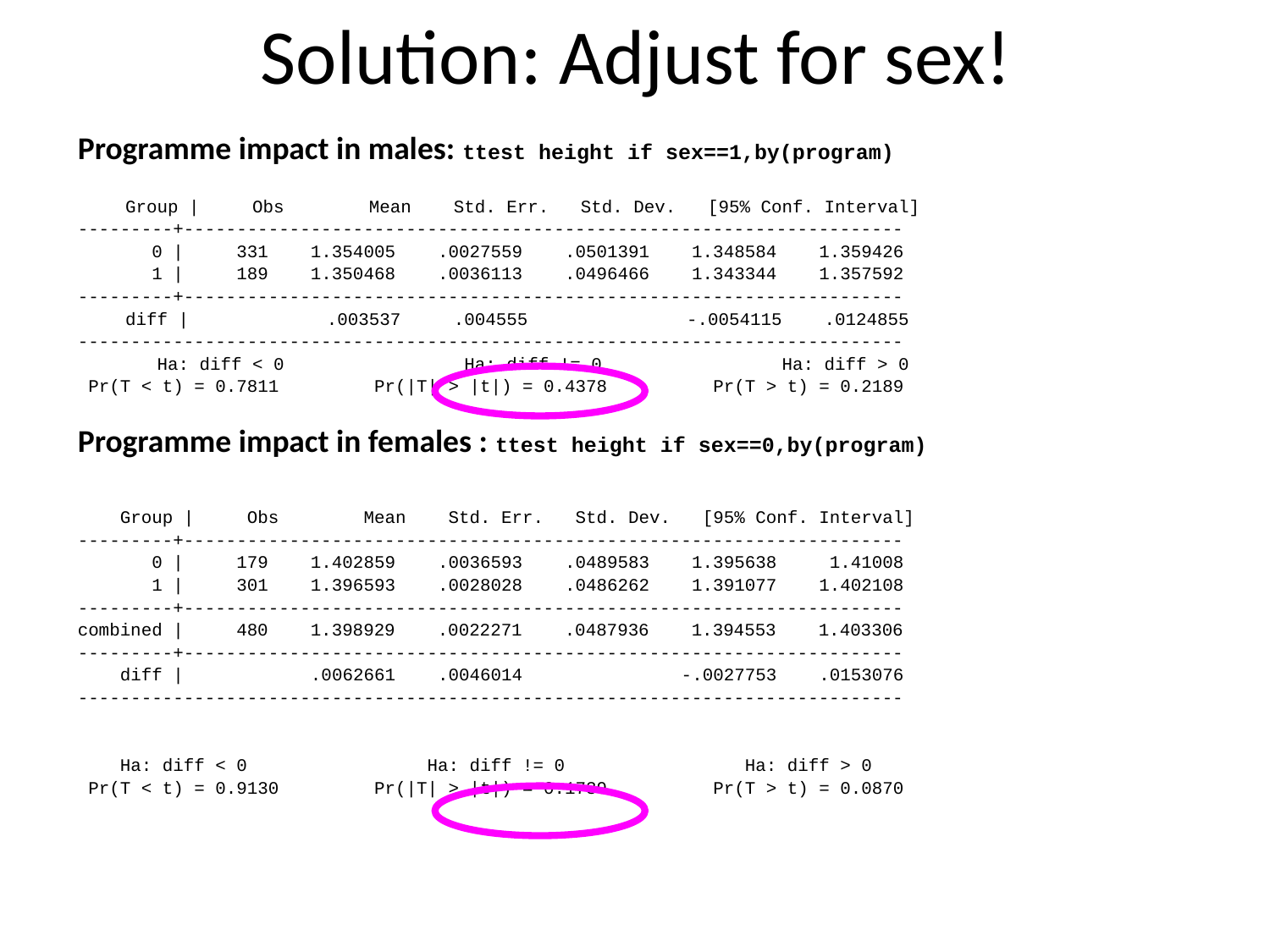

# Solution: Adjust for sex!
Programme impact in males: ttest height if sex==1,by(program)

	Group |     Obs        Mean    Std. Err.   Std. Dev.   [95% Conf. Interval]
---------+--------------------------------------------------------------------
       0 |     331    1.354005    .0027559    .0501391    1.348584    1.359426
       1 |     189    1.350468    .0036113    .0496466    1.343344    1.357592
---------+--------------------------------------------------------------------
	diff |             .003537     .004555               -.0054115    .0124855
------------------------------------------------------------------------------
	   Ha: diff < 0                 Ha: diff != 0                 Ha: diff > 0
 Pr(T < t) = 0.7811         Pr(|T| > |t|) = 0.4378          Pr(T > t) = 0.2189

Programme impact in females : ttest height if sex==0,by(program)

    Group |     Obs        Mean    Std. Err.   Std. Dev.   [95% Conf. Interval]
---------+--------------------------------------------------------------------
       0 |     179    1.402859    .0036593    .0489583    1.395638     1.41008
       1 |     301    1.396593    .0028028    .0486262    1.391077    1.402108
---------+--------------------------------------------------------------------
combined |     480    1.398929    .0022271    .0487936    1.394553    1.403306
---------+--------------------------------------------------------------------
    diff |            .0062661    .0046014               -.0027753    .0153076
------------------------------------------------------------------------------

    Ha: diff < 0                 Ha: diff != 0                 Ha: diff > 0
 Pr(T < t) = 0.9130         Pr(|T| > |t|) = 0.1739          Pr(T > t) = 0.0870